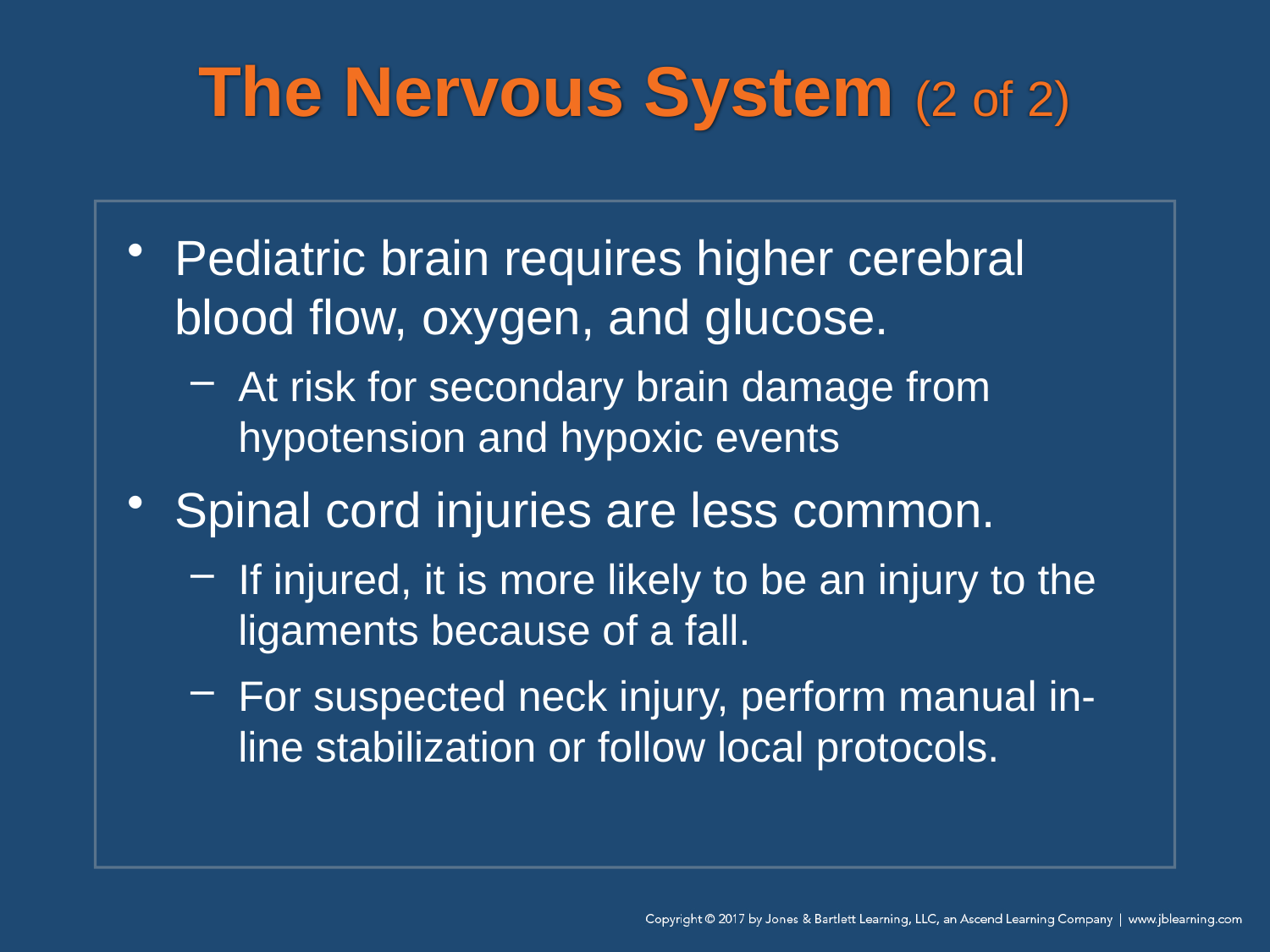

# The Nervous System (2 of 2)
Pediatric brain requires higher cerebral blood flow, oxygen, and glucose.
At risk for secondary brain damage from hypotension and hypoxic events
Spinal cord injuries are less common.
If injured, it is more likely to be an injury to the ligaments because of a fall.
For suspected neck injury, perform manual in-line stabilization or follow local protocols.